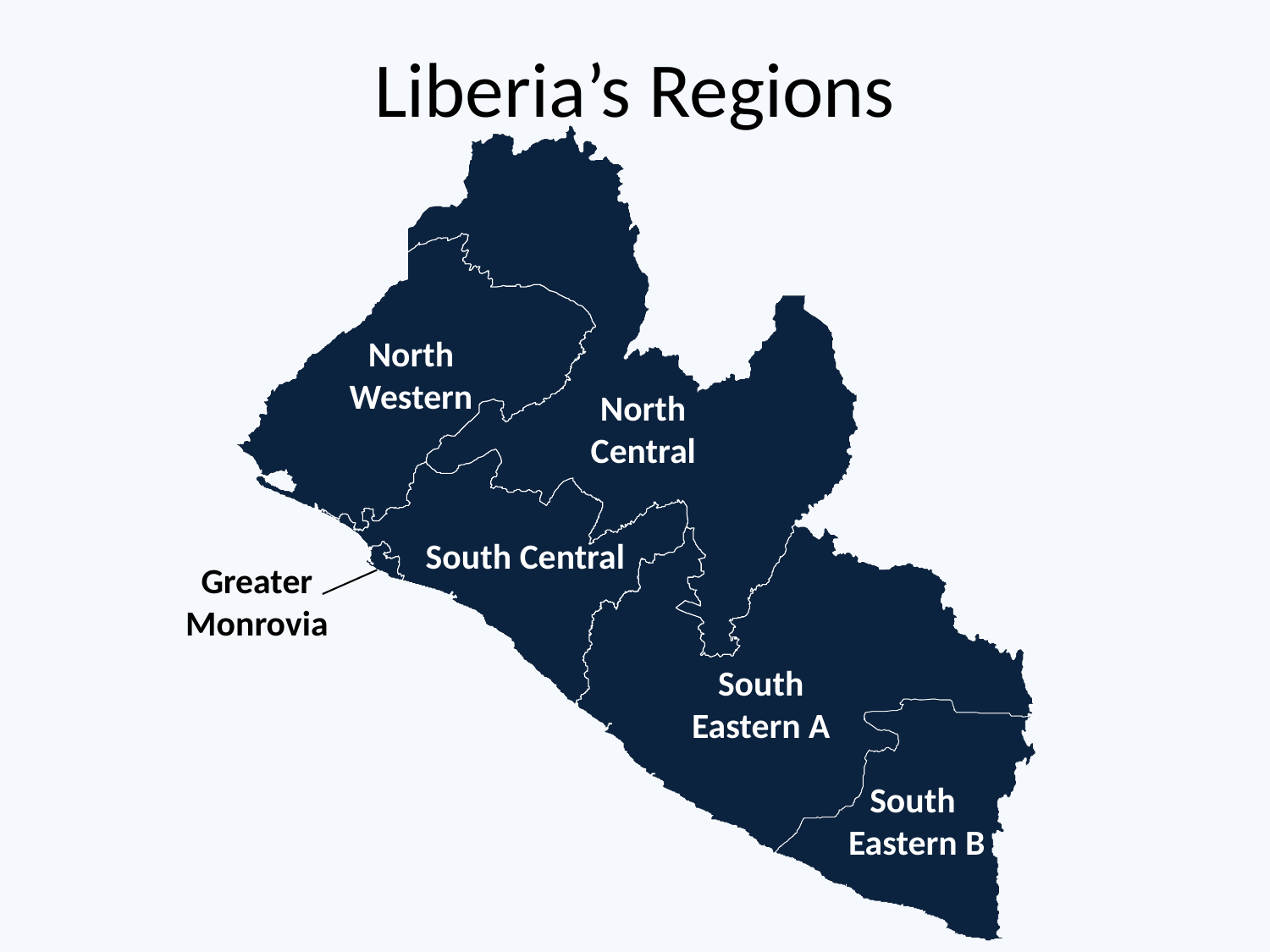

# Liberia’s Regions

North Western
North Central

South Central

Greater Monrovia
South Eastern A

South
Eastern B